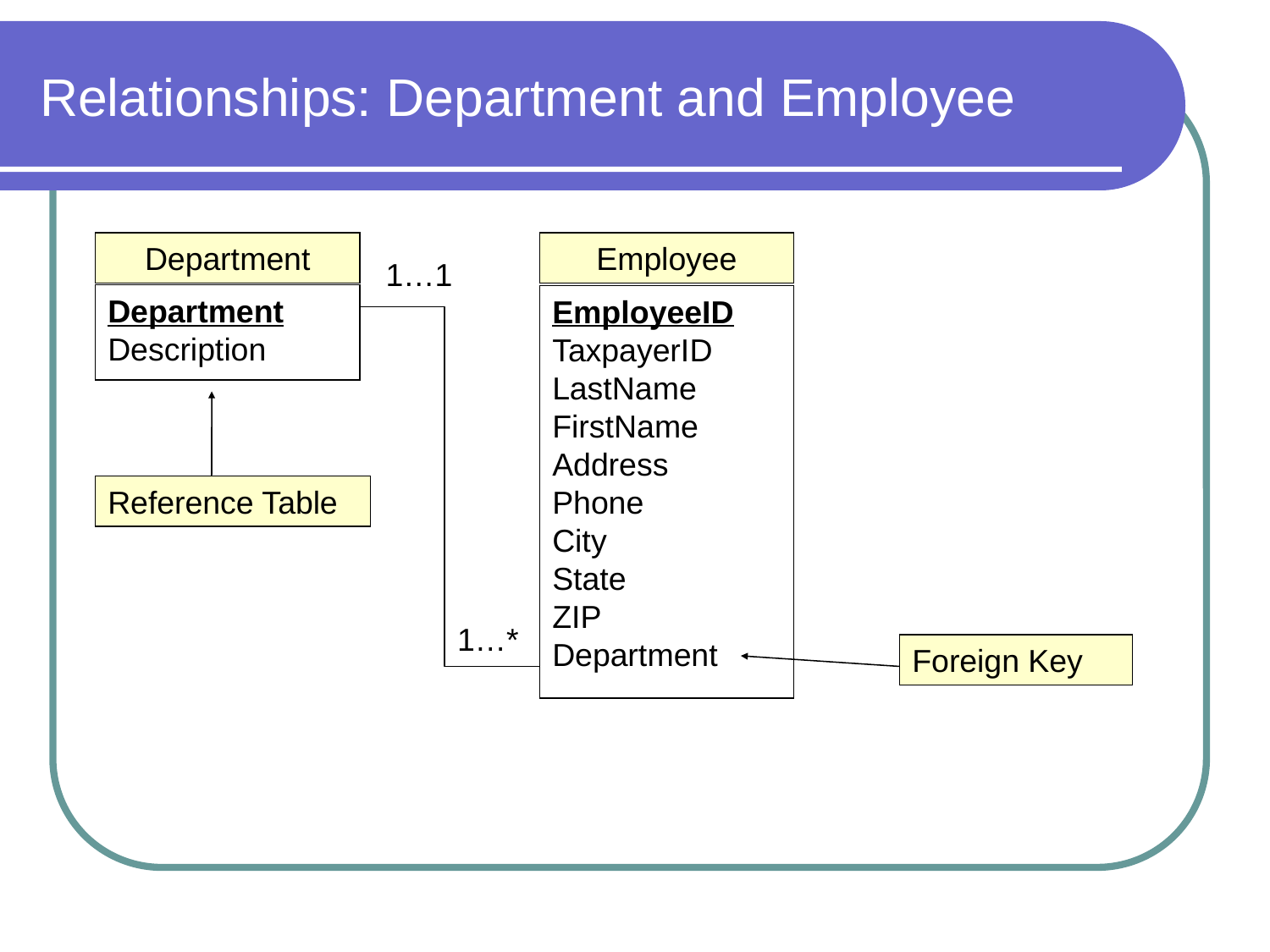

# Relationships: Department and Employee
Department
Employee
1…1
Department
Description
EmployeeID
TaxpayerID
LastName
FirstName
Address
Phone
City
State
ZIP
Department

Reference Table
1…*
Foreign Key